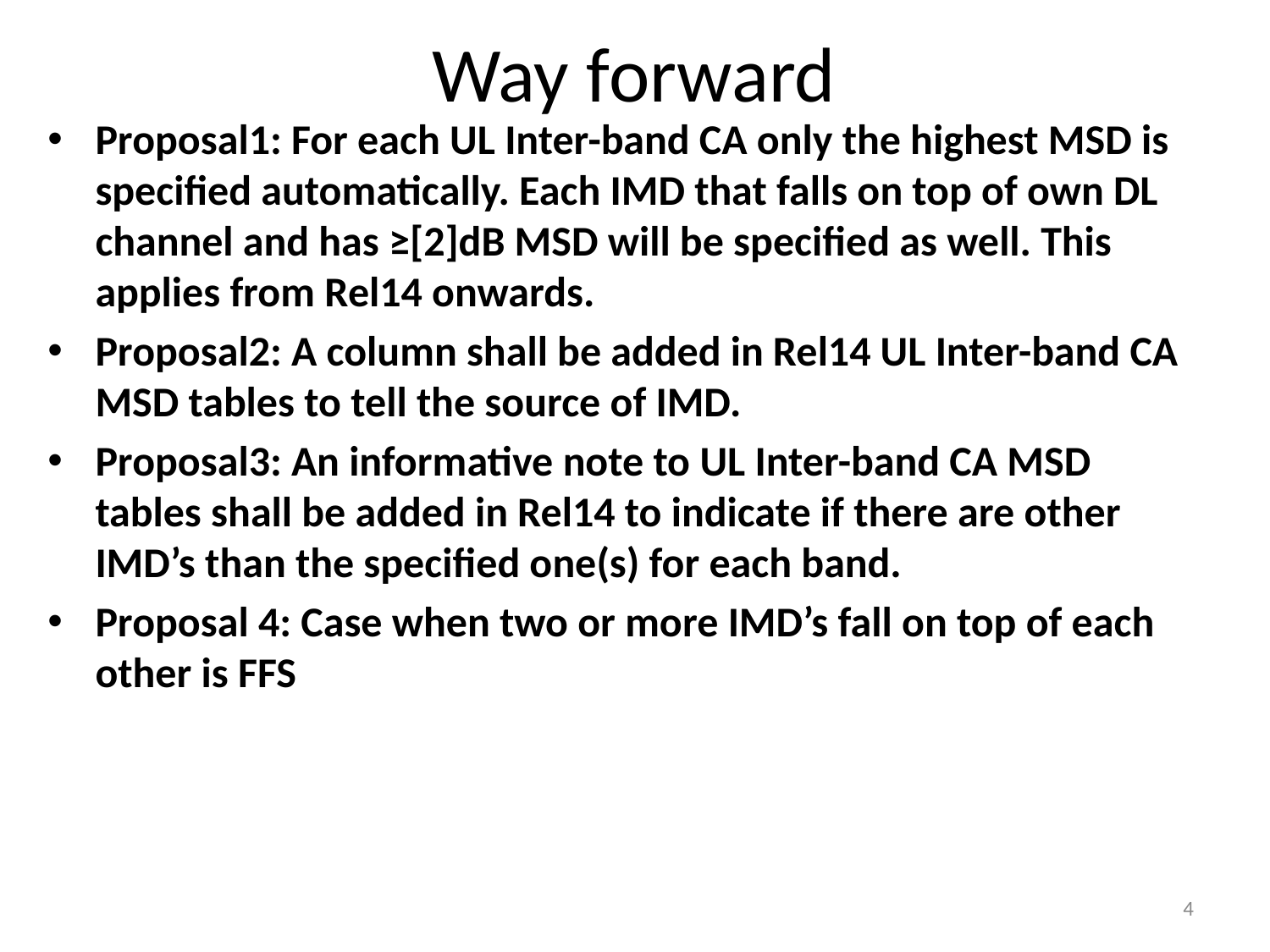

# Way forward
Proposal1: For each UL Inter-band CA only the highest MSD is specified automatically. Each IMD that falls on top of own DL channel and has ≥[2]dB MSD will be specified as well. This applies from Rel14 onwards.
Proposal2: A column shall be added in Rel14 UL Inter-band CA MSD tables to tell the source of IMD.
Proposal3: An informative note to UL Inter-band CA MSD tables shall be added in Rel14 to indicate if there are other IMD’s than the specified one(s) for each band.
Proposal 4: Case when two or more IMD’s fall on top of each other is FFS

4